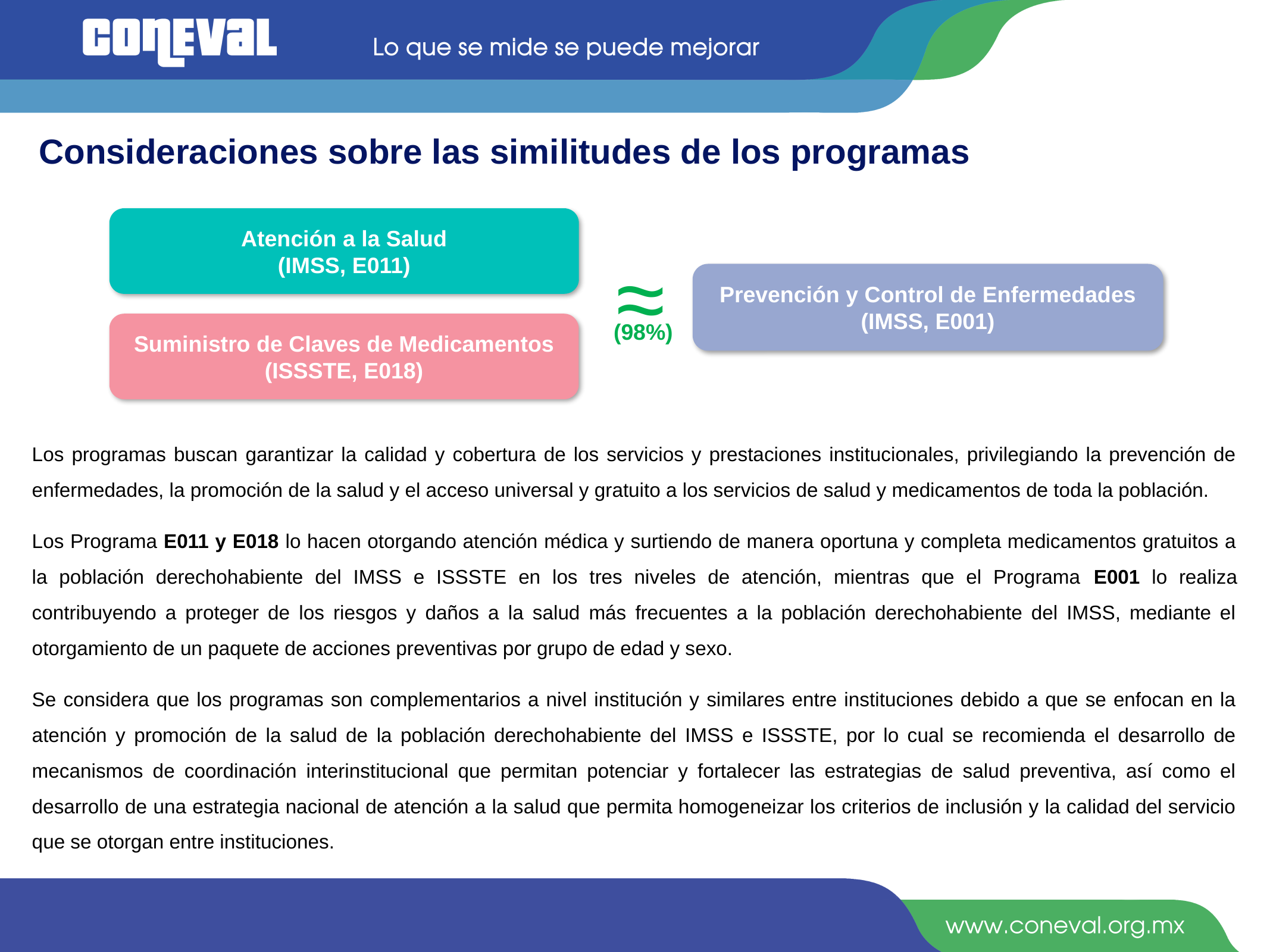

Consideraciones sobre las similitudes de los programas

Atención a la Salud
(IMSS, E011)
Suministro de Claves de Medicamentos
(ISSSTE, E018)
≈
Prevención y Control de Enfermedades
(IMSS, E001)
(98%)
Los programas buscan garantizar la calidad y cobertura de los servicios y prestaciones institucionales, privilegiando la prevención de enfermedades, la promoción de la salud y el acceso universal y gratuito a los servicios de salud y medicamentos de toda la población.

Los Programa E011 y E018 lo hacen otorgando atención médica y surtiendo de manera oportuna y completa medicamentos gratuitos a la población derechohabiente del IMSS e ISSSTE en los tres niveles de atención, mientras que el Programa E001 lo realiza contribuyendo a proteger de los riesgos y daños a la salud más frecuentes a la población derechohabiente del IMSS, mediante el otorgamiento de un paquete de acciones preventivas por grupo de edad y sexo.

Se considera que los programas son complementarios a nivel institución y similares entre instituciones debido a que se enfocan en la atención y promoción de la salud de la población derechohabiente del IMSS e ISSSTE, por lo cual se recomienda el desarrollo de mecanismos de coordinación interinstitucional que permitan potenciar y fortalecer las estrategias de salud preventiva, así como el desarrollo de una estrategia nacional de atención a la salud que permita homogeneizar los criterios de inclusión y la calidad del servicio que se otorgan entre instituciones.